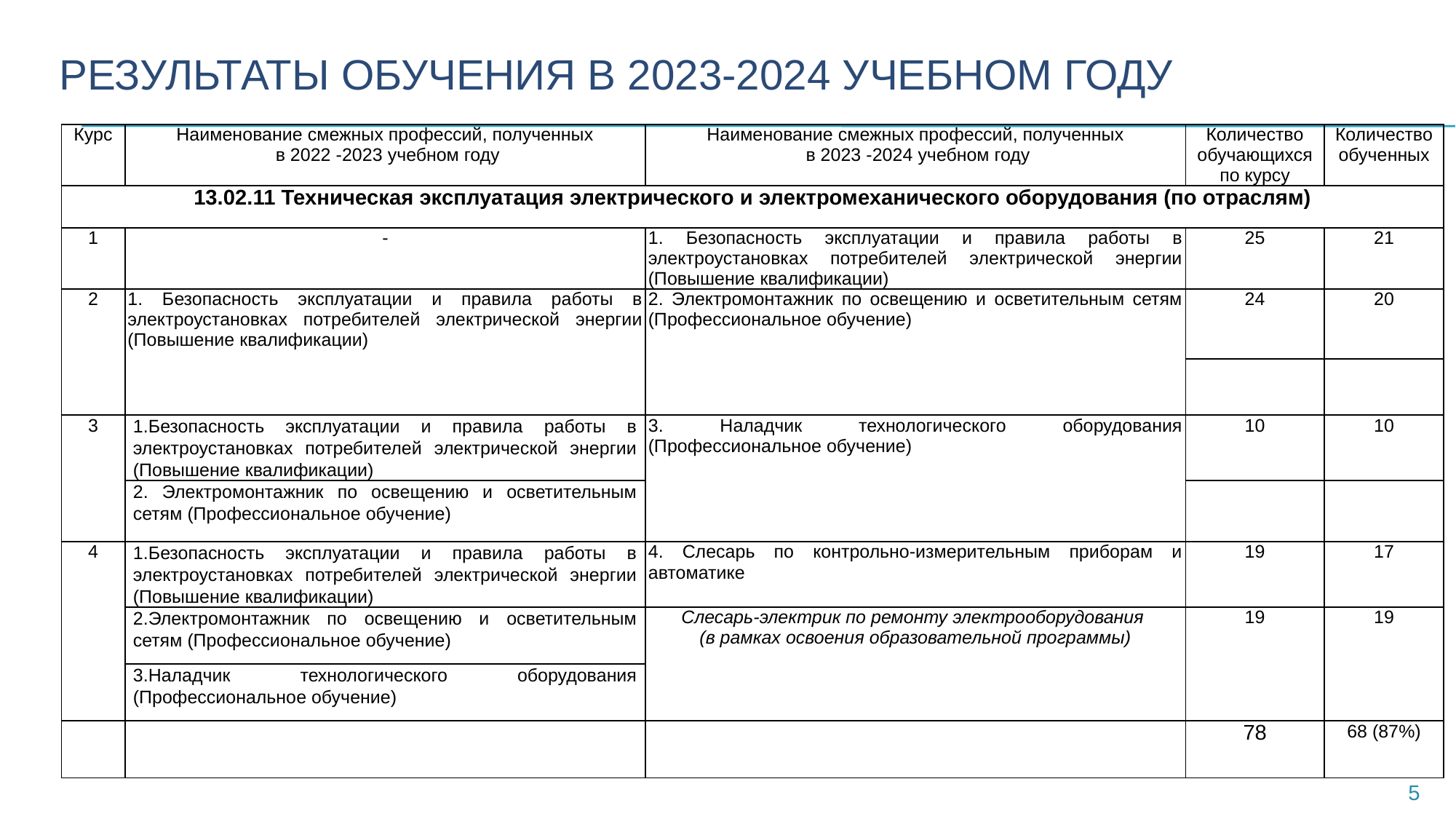

# РЕЗУЛЬТАТЫ обучения в 2023-2024 учебном году
| Курс | Наименование смежных профессий, полученных в 2022 -2023 учебном году | Наименование смежных профессий, полученных в 2023 -2024 учебном году | Количество обучающихся по курсу | Количество обученных |
| --- | --- | --- | --- | --- |
| 13.02.11 Техническая эксплуатация электрического и электромеханического оборудования (по отраслям) |  |  |  |  |
| 1 | - | 1. Безопасность эксплуатации и правила работы в электроустановках потребителей электрической энергии (Повышение квалификации) | 25 | 21 |
| 2 | 1. Безопасность эксплуатации и правила работы в электроустановках потребителей электрической энергии (Повышение квалификации) | 2. Электромонтажник по освещению и осветительным сетям (Профессиональное обучение) | 24 | 20 |
|  |  |  |  |  |
| 3 | 1.Безопасность эксплуатации и правила работы в электроустановках потребителей электрической энергии (Повышение квалификации) | 3. Наладчик технологического оборудования (Профессиональное обучение) | 10 | 10 |
|  | 2. Электромонтажник по освещению и осветительным сетям (Профессиональное обучение) |  |  |  |
| 4 | 1.Безопасность эксплуатации и правила работы в электроустановках потребителей электрической энергии (Повышение квалификации) | 4. Слесарь по контрольно-измерительным приборам и автоматике | 19 | 17 |
|  | 2.Электромонтажник по освещению и осветительным сетям (Профессиональное обучение) | Слесарь-электрик по ремонту электрооборудования (в рамках освоения образовательной программы) | 19 | 19 |
|  | 3.Наладчик технологического оборудования (Профессиональное обучение) |  |  |  |
|  |  |  | 78 | 68 (87%) |
5